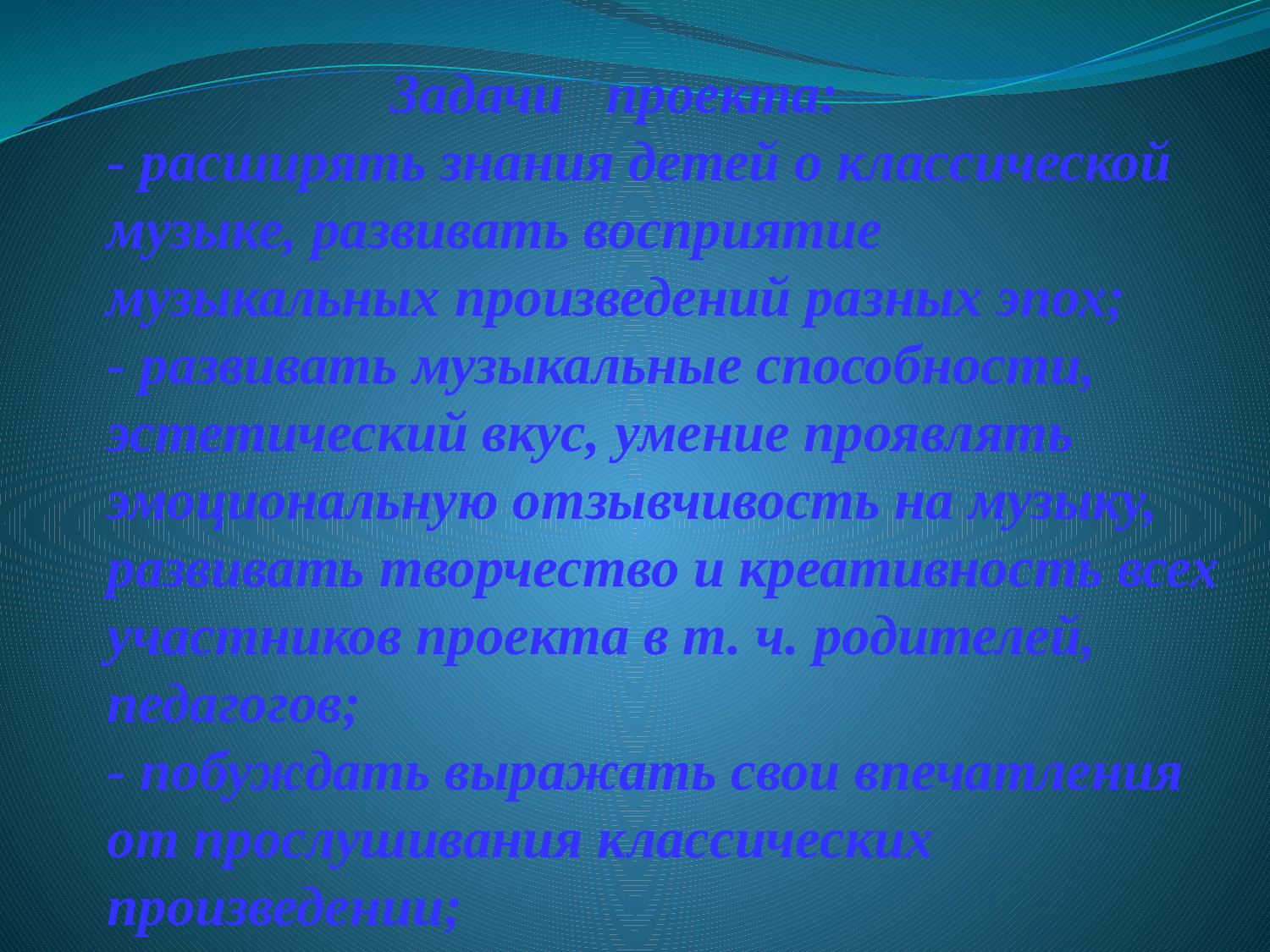

Задачи   проекта:
- расширять знания детей о классической музыке, развивать восприятие музыкальных произведений разных эпох;
- развивать музыкальные способности, эстетический вкус, умение проявлять эмоциональную отзывчивость на музыку, развивать творчество и креативность всех участников проекта в т. ч. родителей, педагогов;
- побуждать выражать свои впечатления от прослушивания классических произведении;